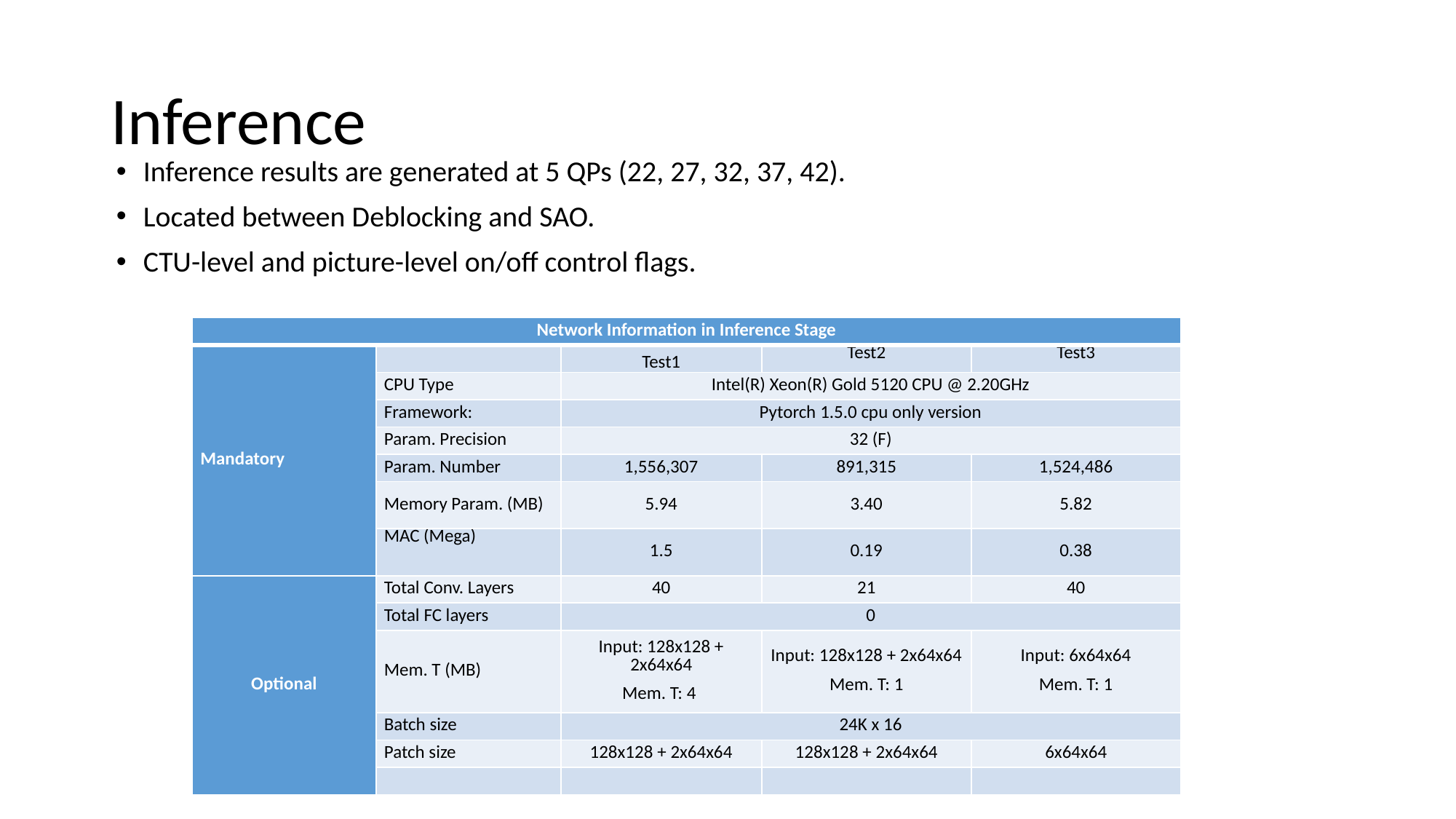

# Inference
Inference results are generated at 5 QPs (22, 27, 32, 37, 42).
Located between Deblocking and SAO.
CTU-level and picture-level on/off control flags.

| Network Information in Inference Stage |  |  |  |  |
| --- | --- | --- | --- | --- |
| Mandatory |  | Test1 | Test2 | Test3 |
|  | CPU Type | Intel(R) Xeon(R) Gold 5120 CPU @ 2.20GHz |  |  |
|  | Framework: | Pytorch 1.5.0 cpu only version |  |  |
|  | Param. Precision | 32 (F) |  |  |
|  | Param. Number | 1,556,307 | 891,315 | 1,524,486 |
|  | Memory Param. (MB) | 5.94 | 3.40 | 5.82 |
|  | MAC (Mega) | 1.5 | 0.19 | 0.38 |
| Optional | Total Conv. Layers | 40 | 21 | 40 |
|  | Total FC layers | 0 |  |  |
|  | Mem. T (MB) | Input: 128x128 + 2x64x64 Mem. T: 4 | Input: 128x128 + 2x64x64 Mem. T: 1 | Input: 6x64x64 Mem. T: 1 |
|  | Batch size | 24K x 16 |  |  |
|  | Patch size | 128x128 + 2x64x64 | 128x128 + 2x64x64 | 6x64x64 |
|  |  |  |  |  |